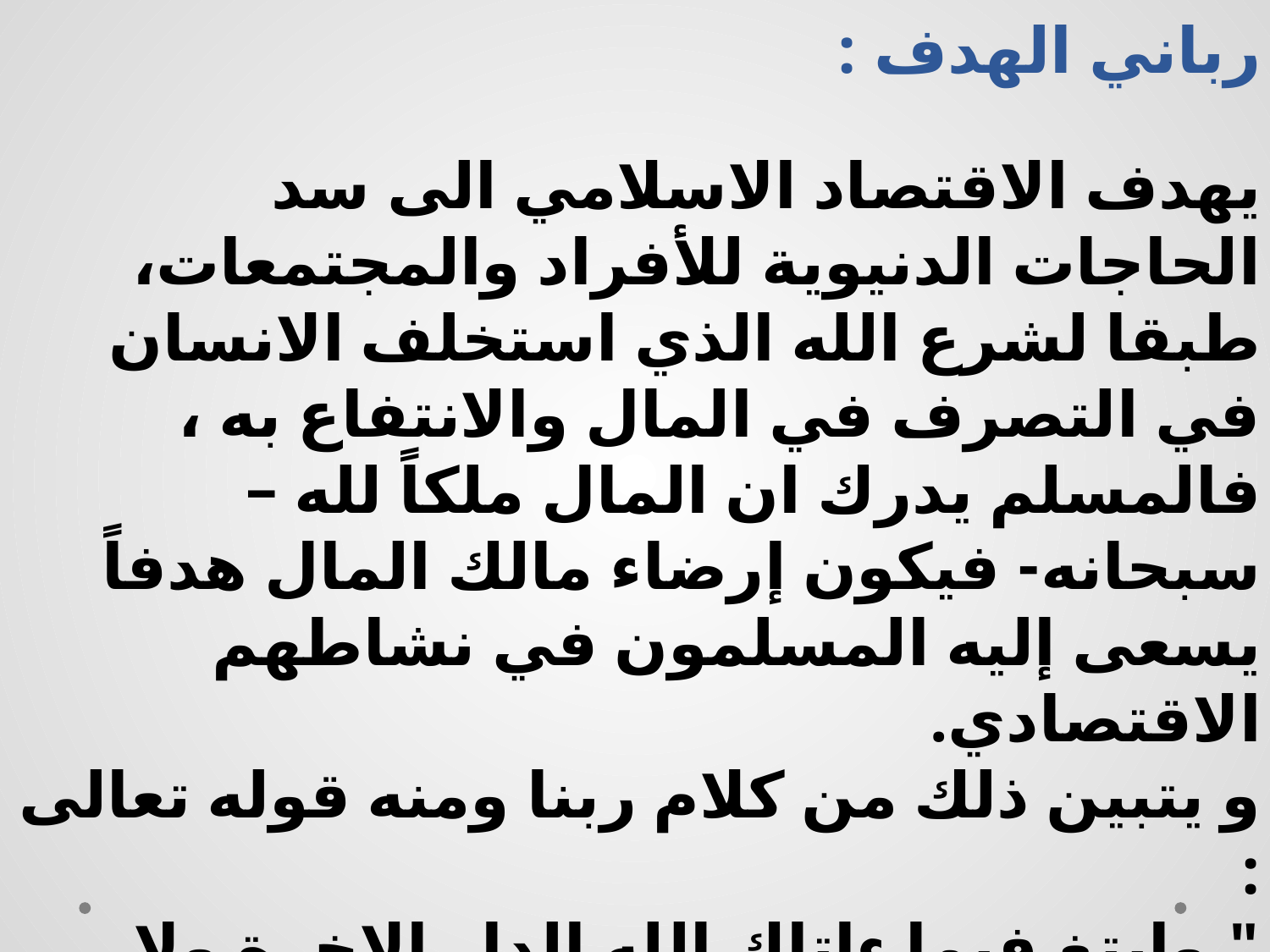

رباني الهدف :
يهدف الاقتصاد الاسلامي الى سد الحاجات الدنيوية للأفراد والمجتمعات، طبقا لشرع الله الذي استخلف الانسان في التصرف في المال والانتفاع به ، فالمسلم يدرك ان المال ملكاً لله –سبحانه- فيكون إرضاء مالك المال هدفاً يسعى إليه المسلمون في نشاطهم الاقتصادي.
و يتبين ذلك من كلام ربنا ومنه قوله تعالى :
" وابتغ فيما ءاتاك الله الدار الاخرة ولا تنس نصيبك من الدنيا"
و بذلك .. نجد المسلم يتعبد لله بهذا النشاط الاقتصادي ..
     فما أهداف النظم الاقتصادية الأخرى ؟